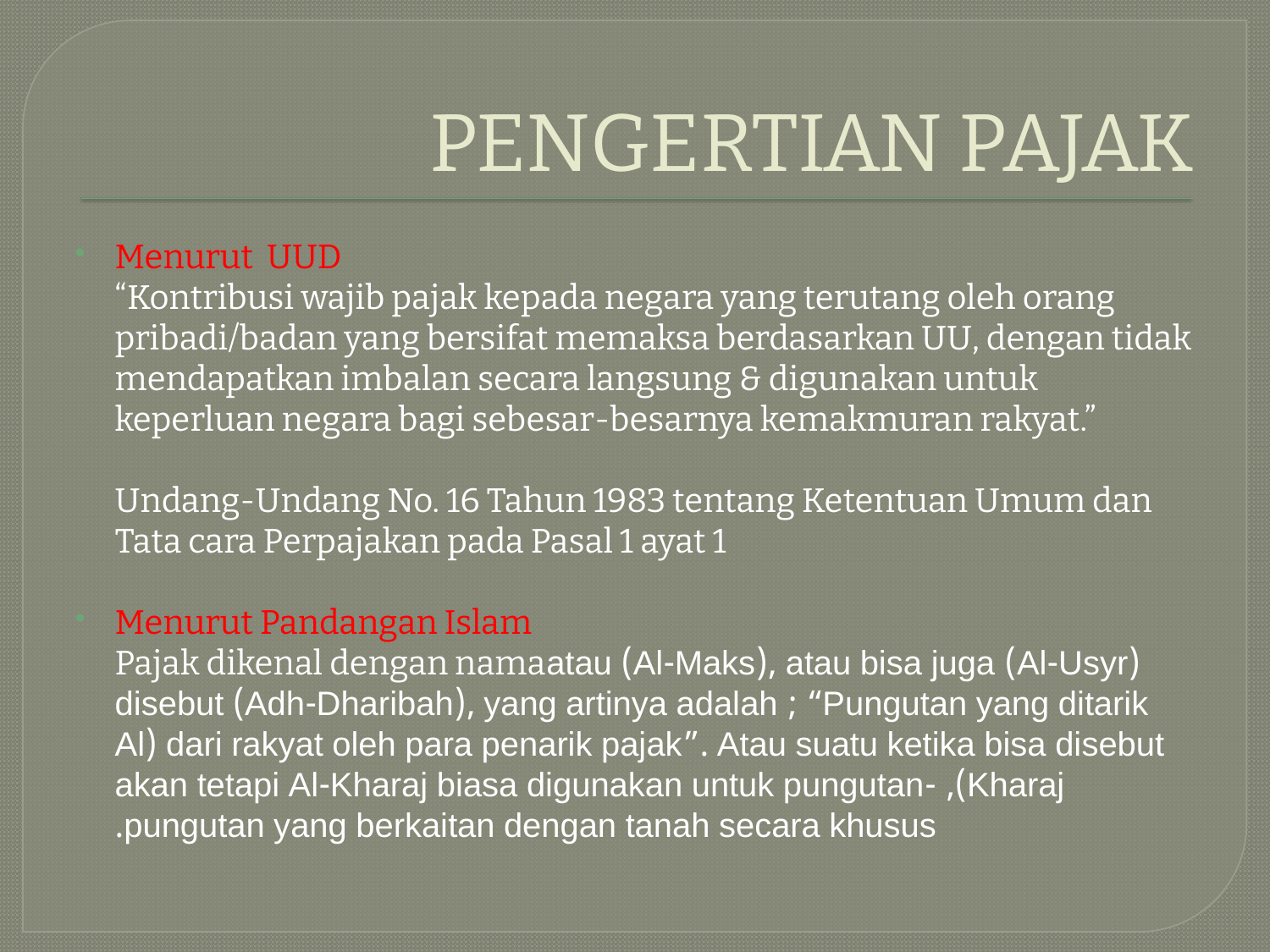

# PENGERTIAN PAJAK
Menurut  UUD
	“Kontribusi wajib pajak kepada negara yang terutang oleh orang pribadi/badan yang bersifat memaksa berdasarkan UU, dengan tidak mendapatkan imbalan secara langsung & digunakan untuk keperluan negara bagi sebesar-besarnya kemakmuran rakyat.”

	Undang-Undang No. 16 Tahun 1983 tentang Ketentuan Umum dan Tata cara Perpajakan pada Pasal 1 ayat 1

Menurut Pandangan Islam
	Pajak dikenal dengan nama‫(Al-Usyr) atau (Al-Maks), atau bisa juga disebut (Adh-Dharibah), yang artinya adalah ; “Pungutan yang ditarik dari rakyat oleh para penarik pajak”. Atau suatu ketika bisa disebut ‫(Al Kharaj), akan tetapi Al-Kharaj biasa digunakan untuk pungutan- pungutan yang berkaitan dengan tanah secara khusus.